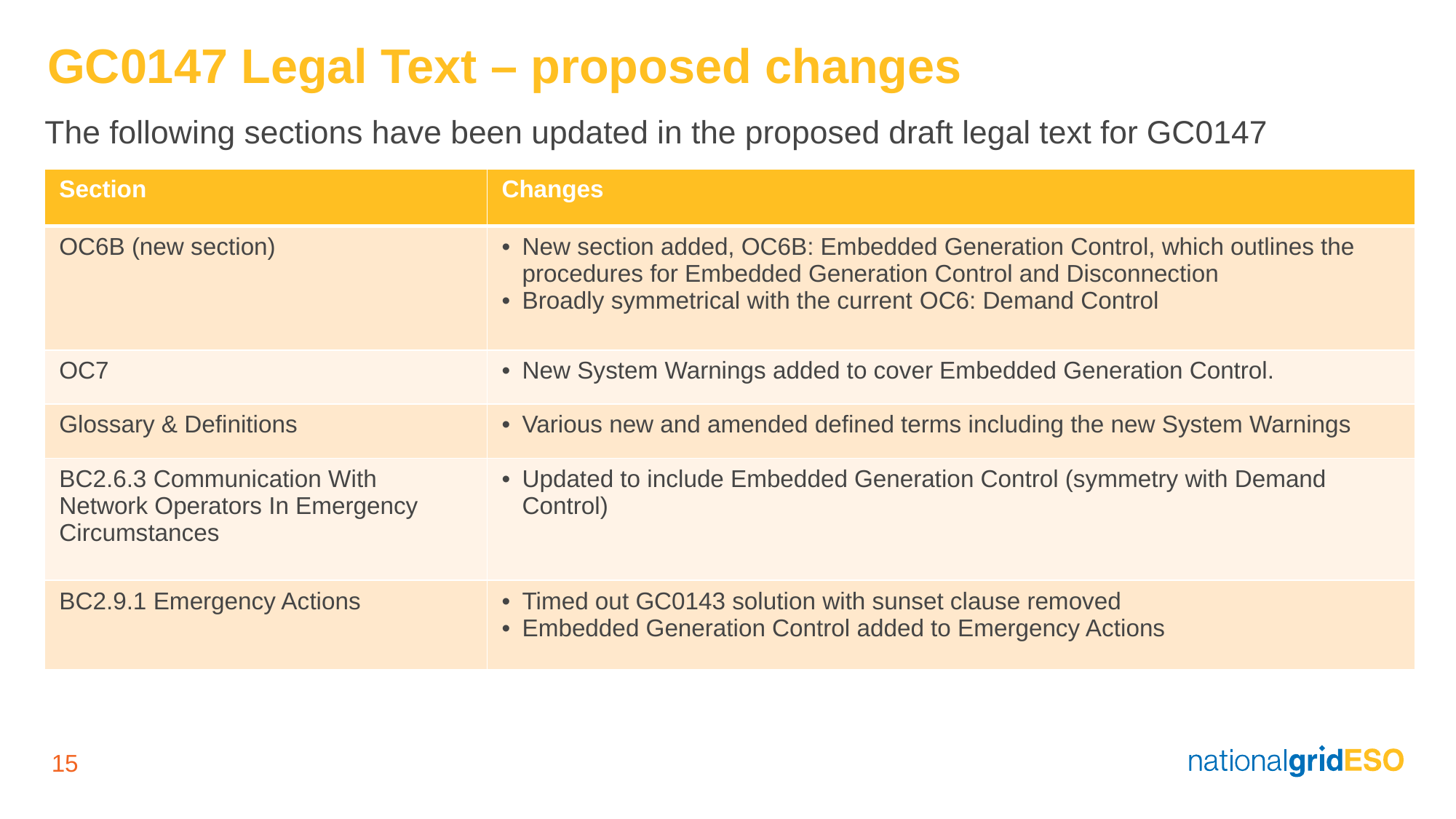

# GC0147 Legal Text – proposed changes
The following sections have been updated in the proposed draft legal text for GC0147
| Section | Changes |
| --- | --- |
| OC6B (new section) | New section added, OC6B: Embedded Generation Control, which outlines the procedures for Embedded Generation Control and Disconnection Broadly symmetrical with the current OC6: Demand Control |
| OC7 | New System Warnings added to cover Embedded Generation Control. |
| Glossary & Definitions | Various new and amended defined terms including the new System Warnings |
| BC2.6.3 Communication With Network Operators In Emergency Circumstances | Updated to include Embedded Generation Control (symmetry with Demand Control) |
| BC2.9.1 Emergency Actions | Timed out GC0143 solution with sunset clause removed Embedded Generation Control added to Emergency Actions |